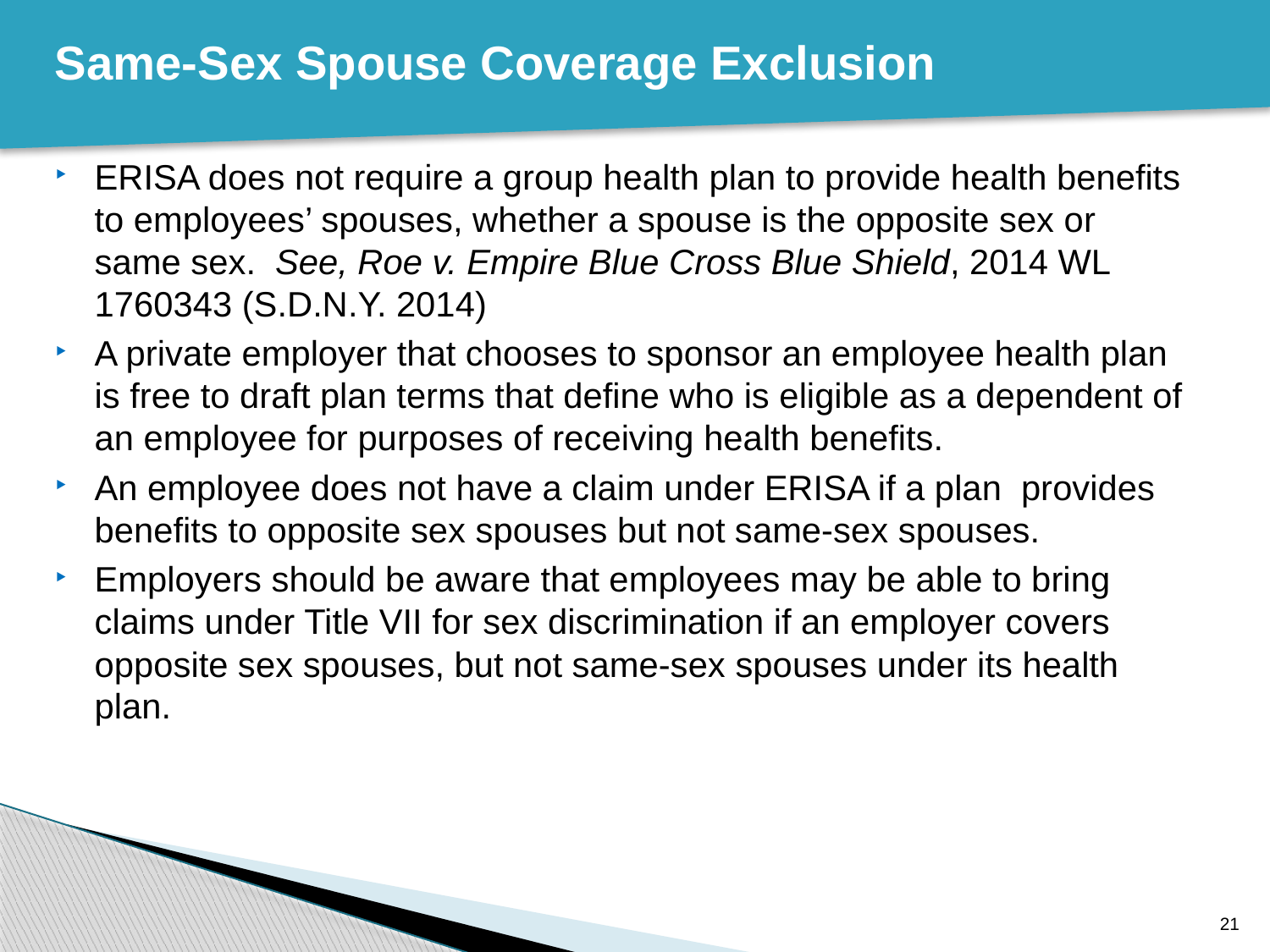

# Same-Sex Spouse Coverage Exclusion
ERISA does not require a group health plan to provide health benefits to employees’ spouses, whether a spouse is the opposite sex or same sex.  See, Roe v. Empire Blue Cross Blue Shield, 2014 WL 1760343 (S.D.N.Y. 2014)
A private employer that chooses to sponsor an employee health plan is free to draft plan terms that define who is eligible as a dependent of an employee for purposes of receiving health benefits.
An employee does not have a claim under ERISA if a plan  provides benefits to opposite sex spouses but not same-sex spouses.
Employers should be aware that employees may be able to bring claims under Title VII for sex discrimination if an employer covers opposite sex spouses, but not same-sex spouses under its health plan.
21